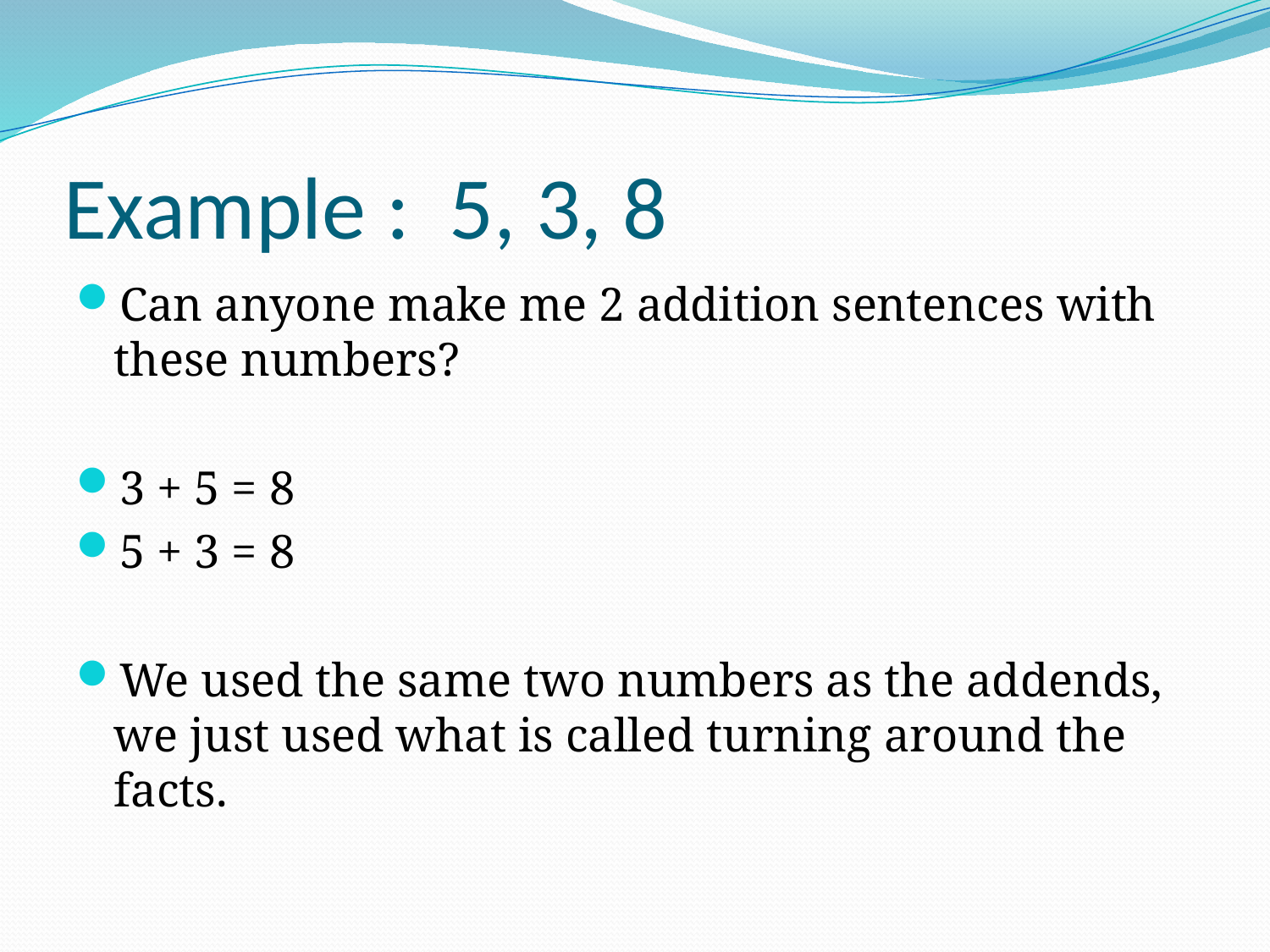

# Example :  5, 3, 8
Can anyone make me 2 addition sentences with these numbers?

3 + 5 = 8
5 + 3 = 8

We used the same two numbers as the addends, we just used what is called turning around the facts.